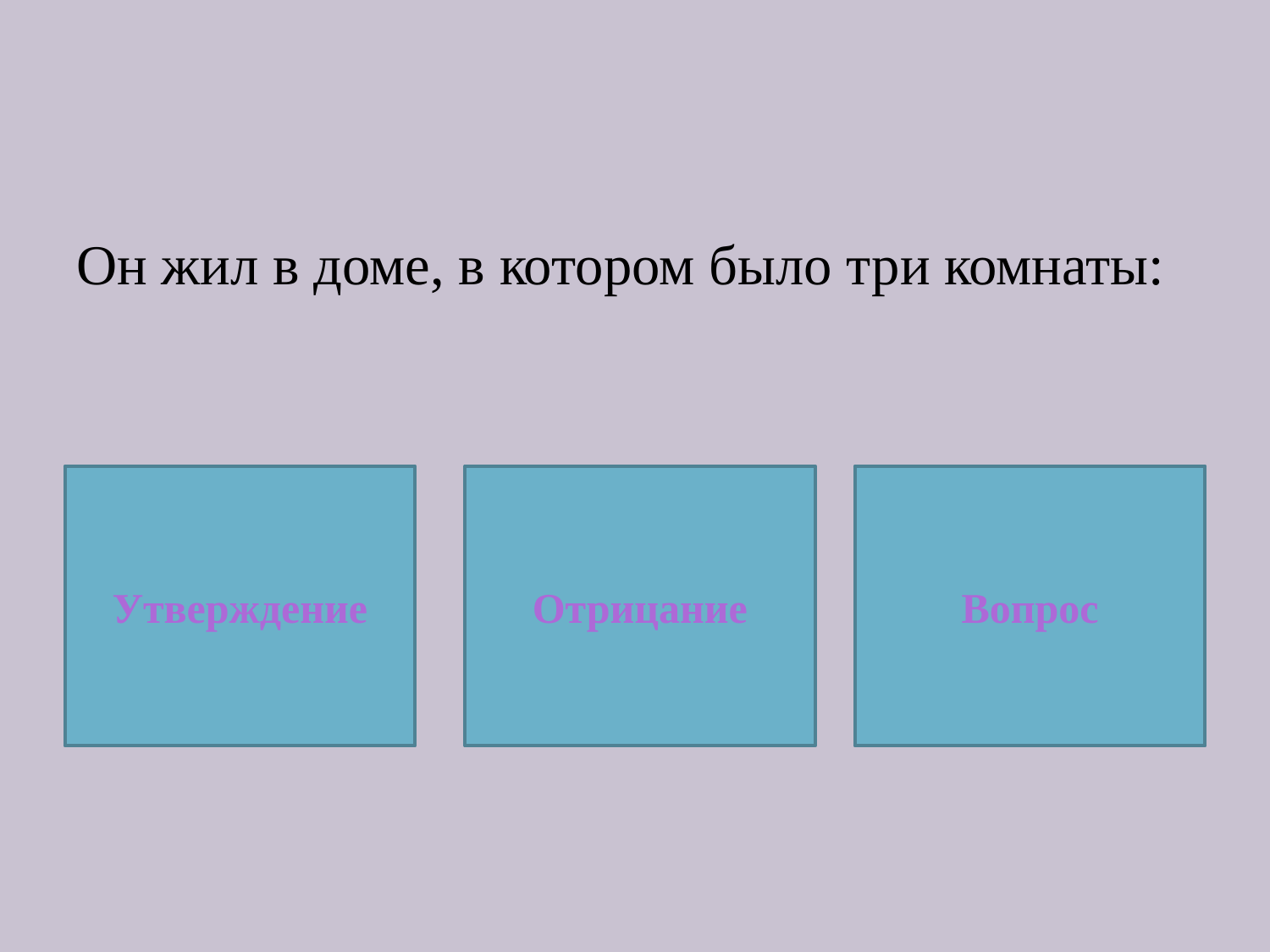

Он жил в доме, в котором было три комнаты:

Утверждение
Отрицание
Вопрос